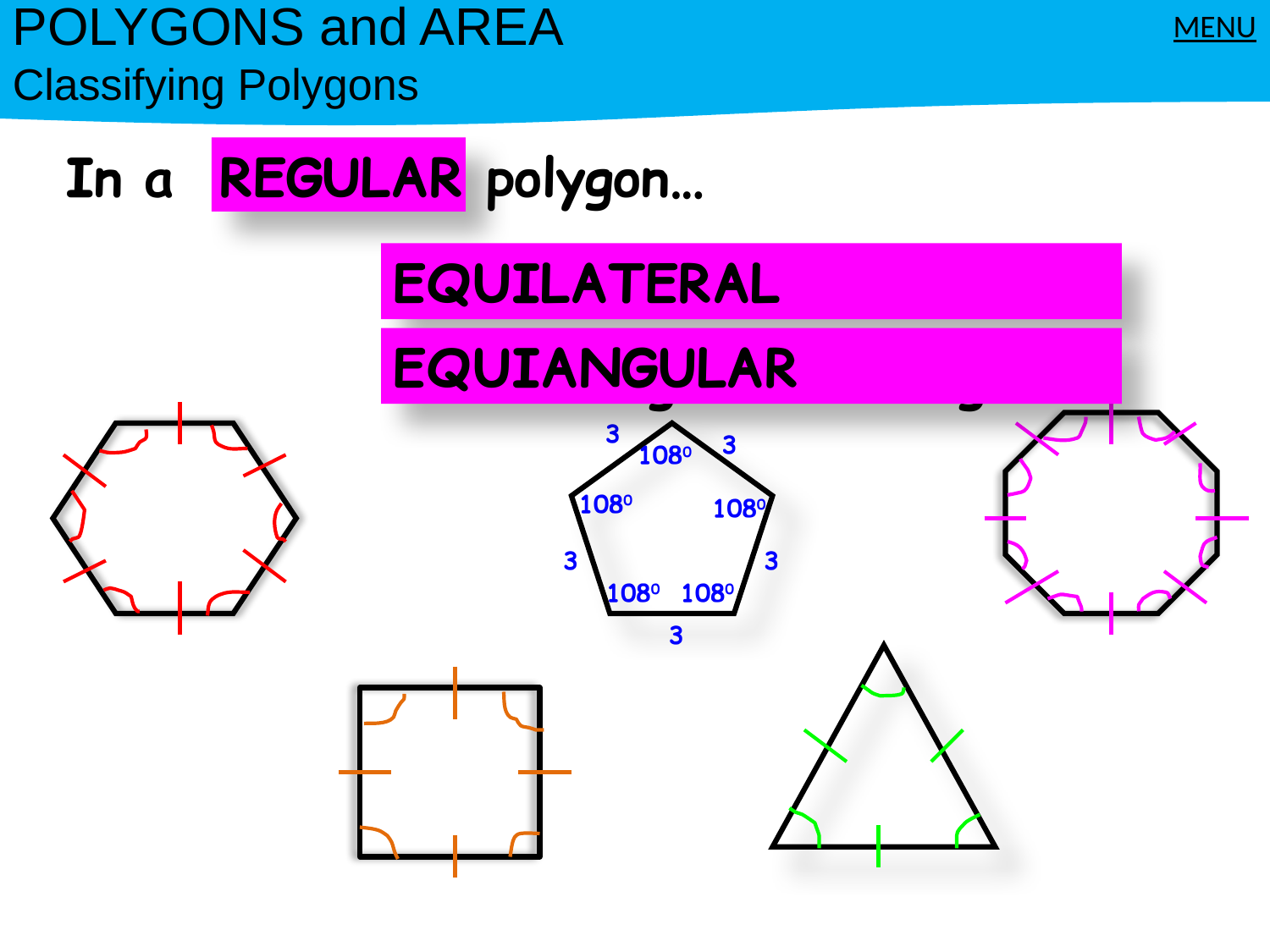

POLYGONS and AREA
Classifying Polygons
MENU
In a  REGULAR polygon…

All the sides are congruent,
EQUILATERAL
EQUIANGULAR
All the angles are congruent
3

3

1080

1080
1080

3
3

1080
1080

3